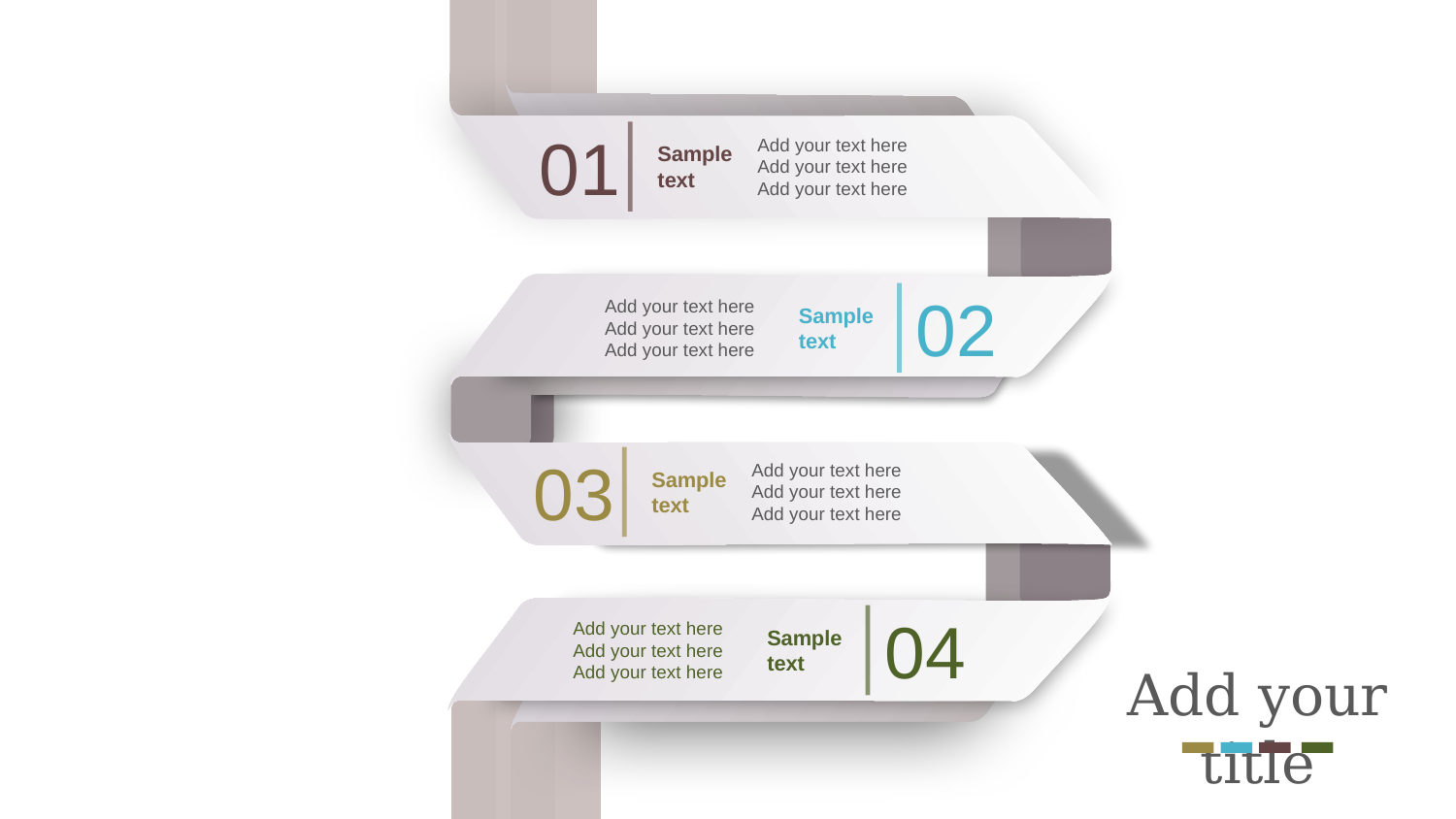

01
Add your text here
Add your text here
Add your text here
Sample
text

02
Add your text here
Add your text here
Add your text here
Sample
text

03
Add your text here
Add your text here
Add your text here
Sample
text

04
Add your text here
Add your text here
Add your text here
Sample
text

Add your title